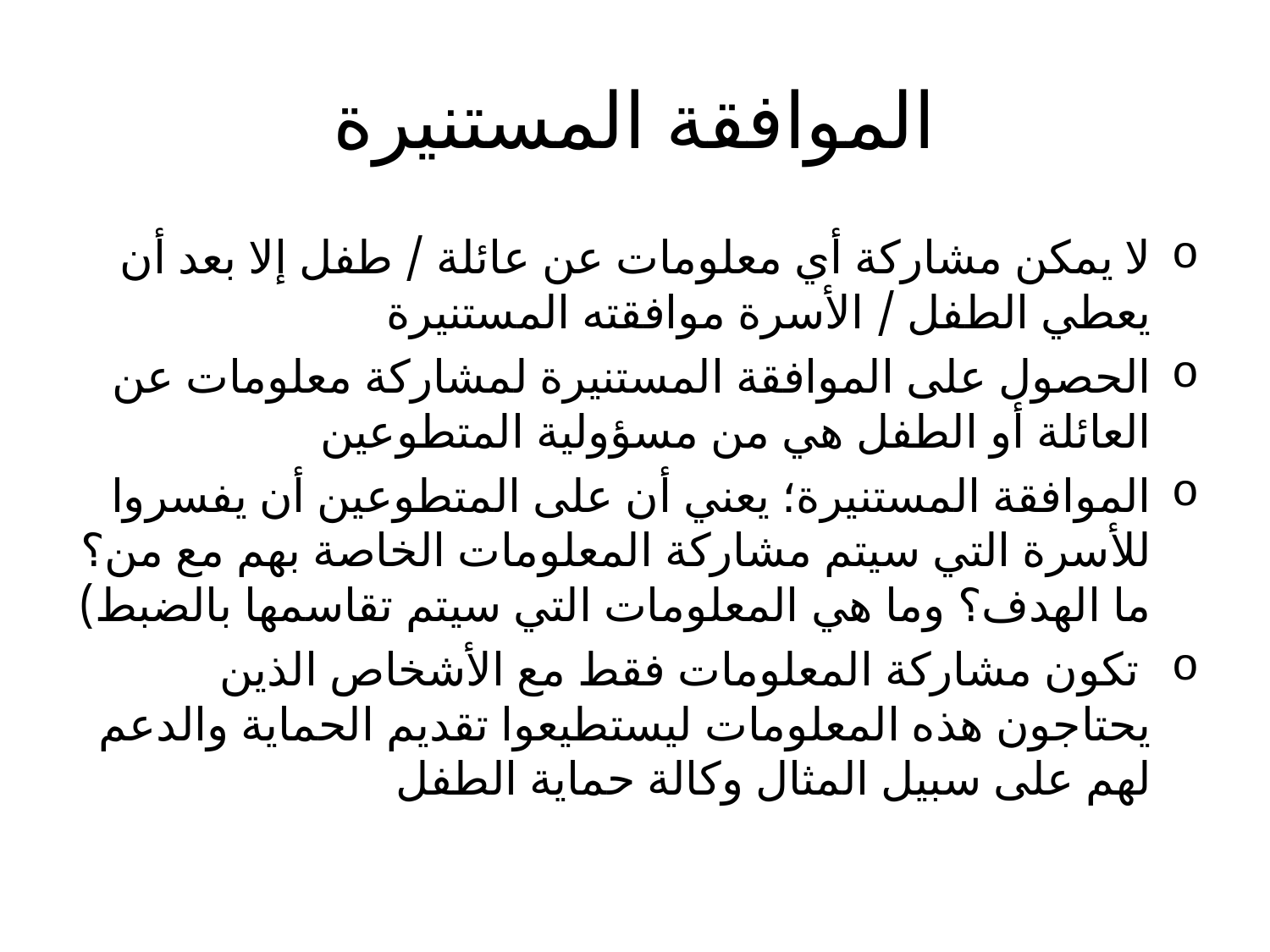

# الموافقة المستنيرة
لا يمكن مشاركة أي معلومات عن عائلة / طفل إلا بعد أن يعطي الطفل / الأسرة موافقته المستنيرة
الحصول على الموافقة المستنيرة لمشاركة معلومات عن العائلة أو الطفل هي من مسؤولية المتطوعين
الموافقة المستنيرة؛ يعني أن على المتطوعين أن يفسروا للأسرة التي سيتم مشاركة المعلومات الخاصة بهم مع من؟ ما الهدف؟ وما هي المعلومات التي سيتم تقاسمها بالضبط)
 تكون مشاركة المعلومات فقط مع الأشخاص الذين يحتاجون هذه المعلومات ليستطيعوا تقديم الحماية والدعم لهم على سبيل المثال وكالة حماية الطفل